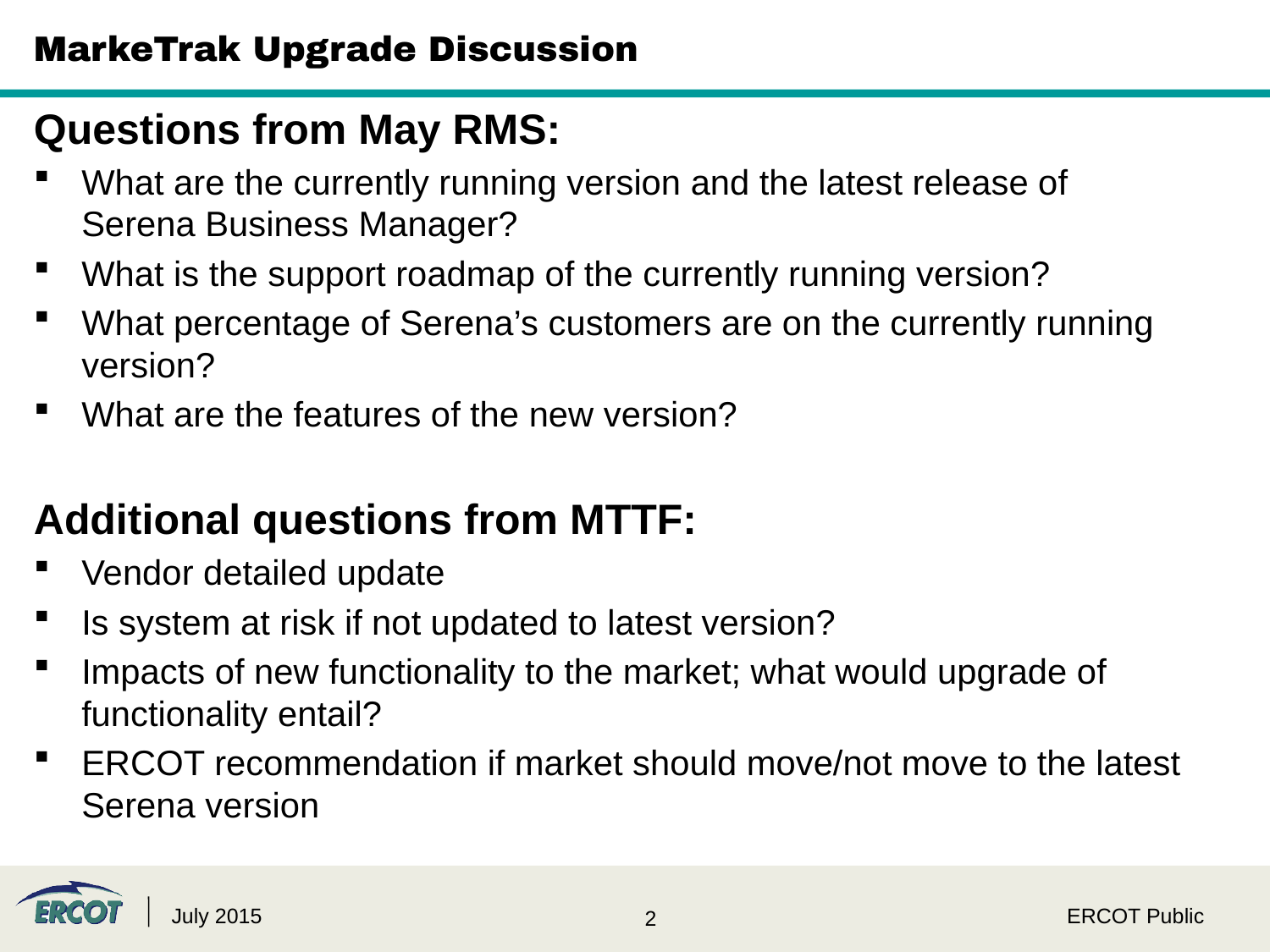

# MarkeTrak Upgrade Discussion
Questions from May RMS:
What are the currently running version and the latest release of Serena Business Manager?
What is the support roadmap of the currently running version?
What percentage of Serena’s customers are on the currently running version?
What are the features of the new version?

Additional questions from MTTF:
Vendor detailed update
Is system at risk if not updated to latest version?
Impacts of new functionality to the market; what would upgrade of functionality entail?
ERCOT recommendation if market should move/not move to the latest Serena version

July 2015
ERCOT Public